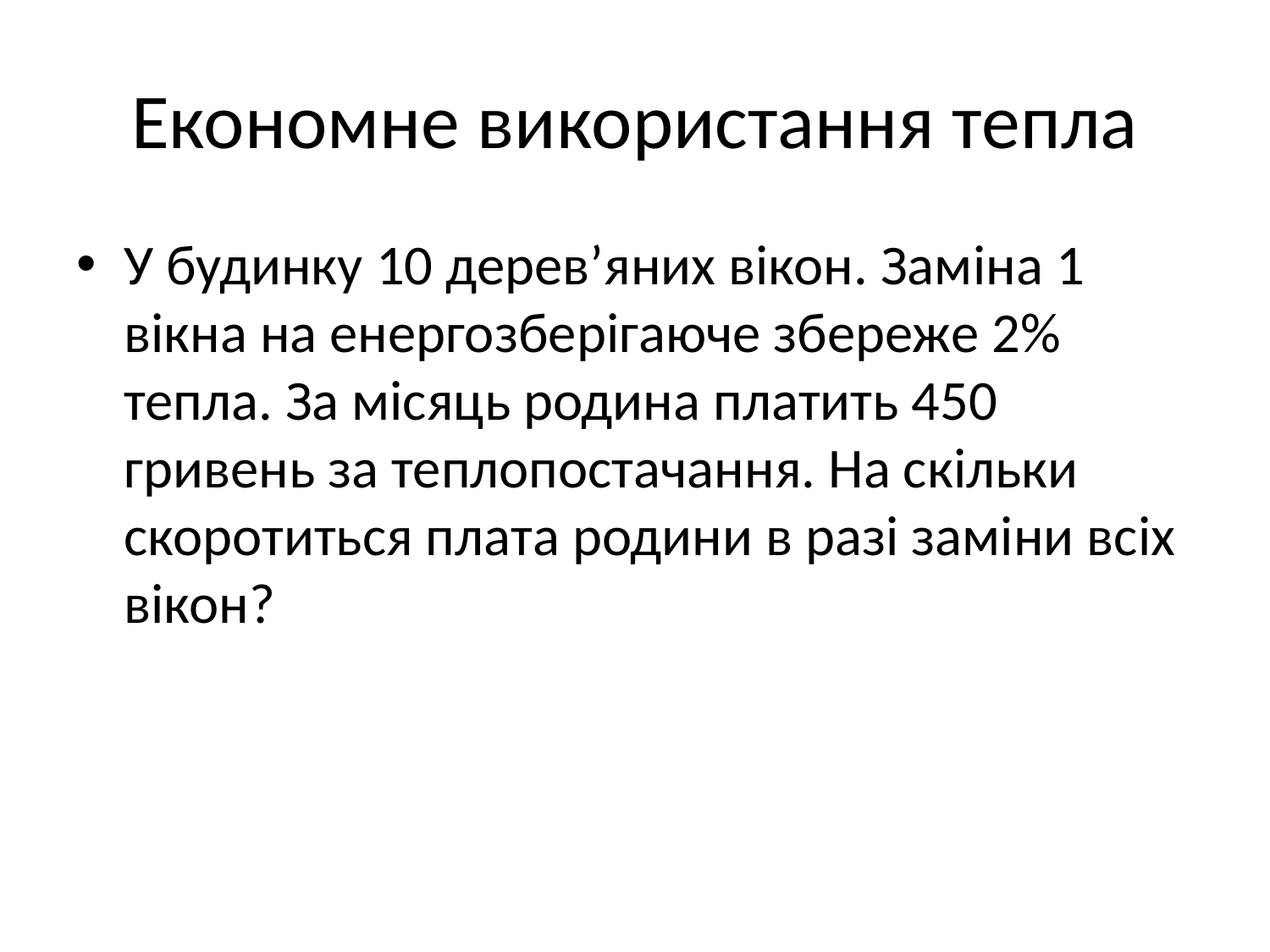

# Економне використання тепла
У будинку 10 дерев’яних вікон. Заміна 1 вікна на енергозберігаюче збереже 2% тепла. За місяць родина платить 450 гривень за теплопостачання. На скільки скоротиться плата родини в разі заміни всіх вікон?